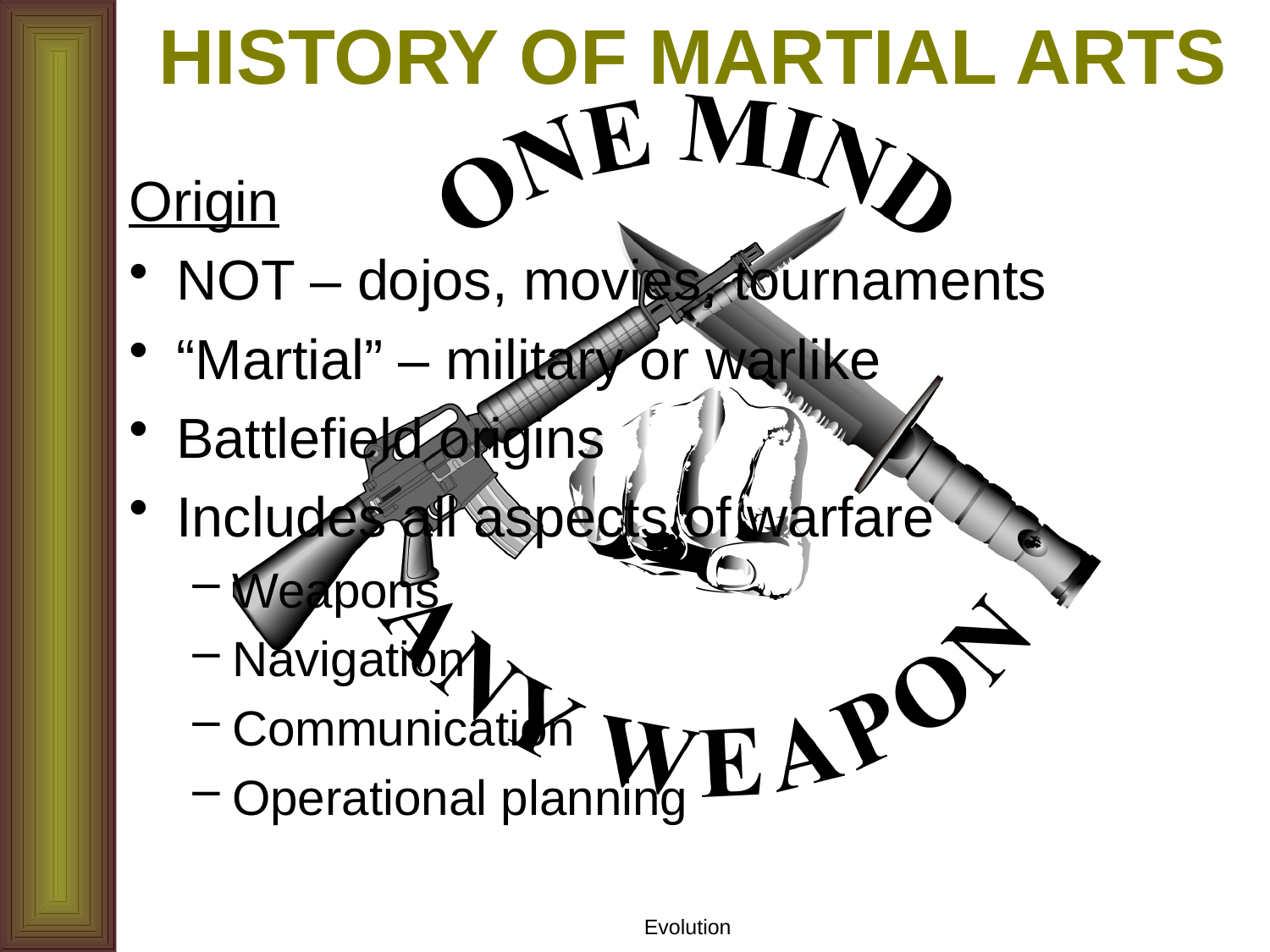

# HISTORY OF MARTIAL ARTS
Origin
NOT – dojos, movies, tournaments
“Martial” – military or warlike
Battlefield origins
Includes all aspects of warfare
Weapons
Navigation
Communication
Operational planning
Evolution